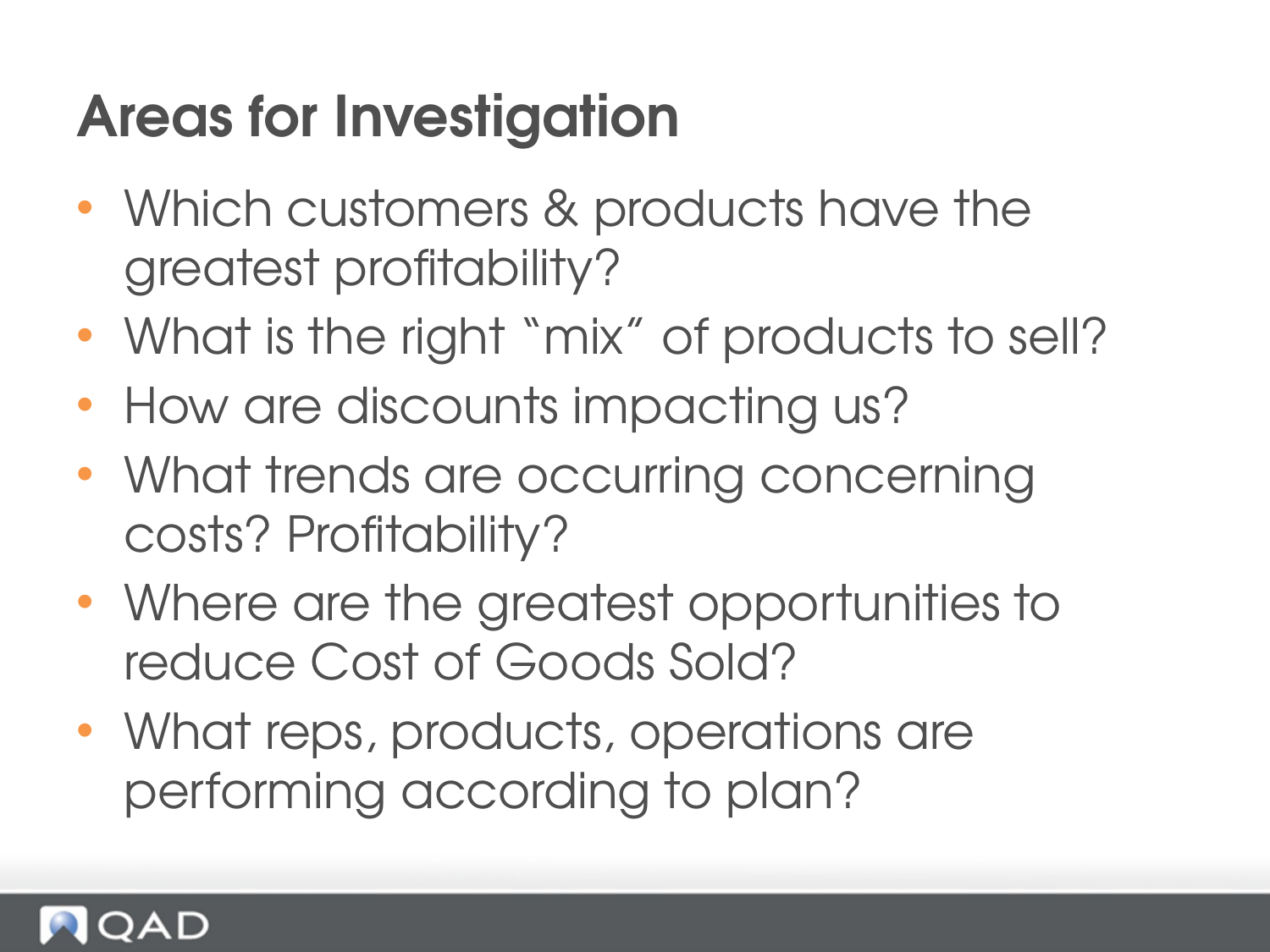

# Areas for Investigation
Which customers & products have the greatest profitability?
What is the right “mix” of products to sell?
How are discounts impacting us?
What trends are occurring concerning costs? Profitability?
Where are the greatest opportunities to reduce Cost of Goods Sold?
What reps, products, operations are performing according to plan?